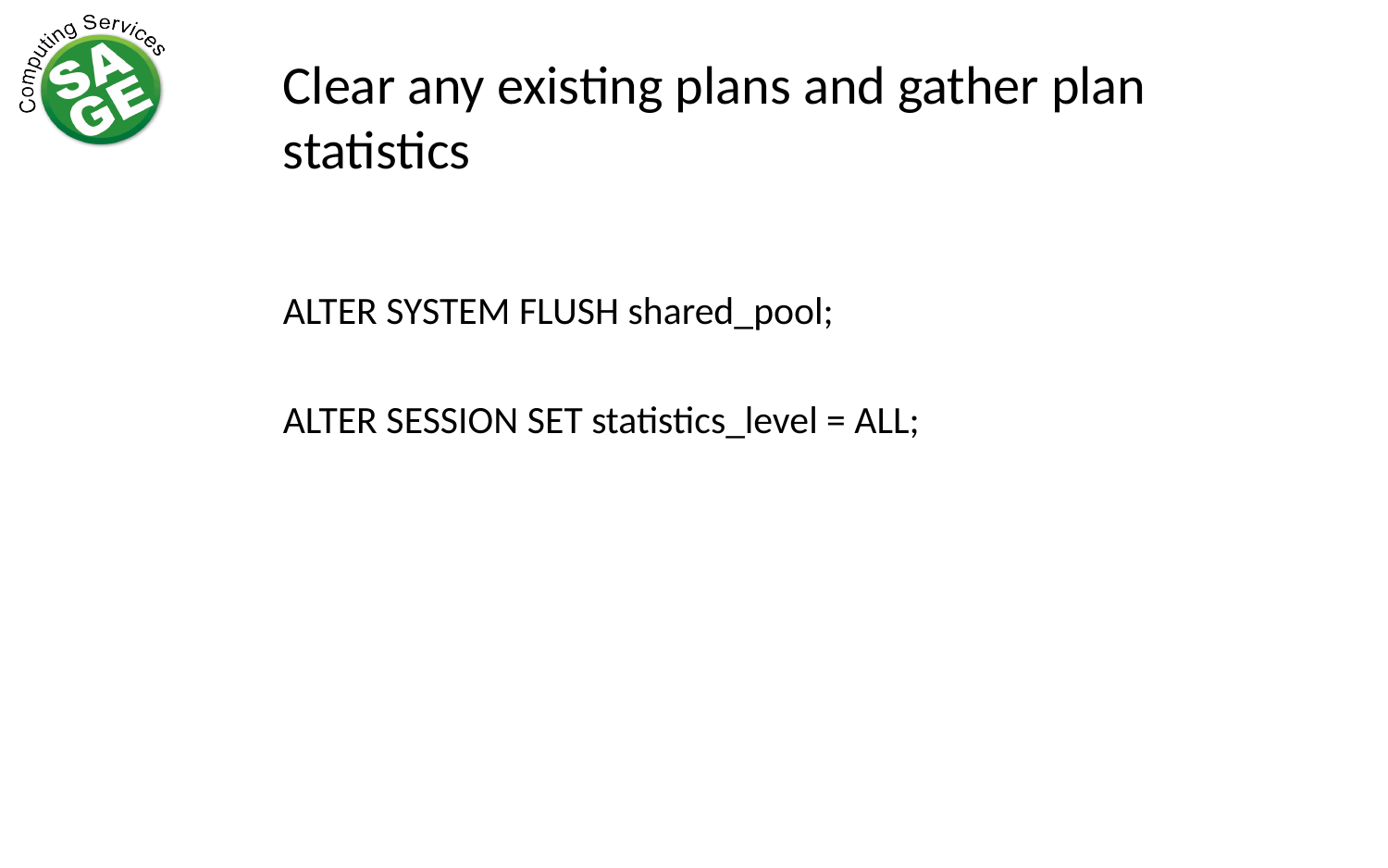

Clear any existing plans and gather plan statistics
ALTER SYSTEM FLUSH shared_pool;
ALTER SESSION SET statistics_level = ALL;